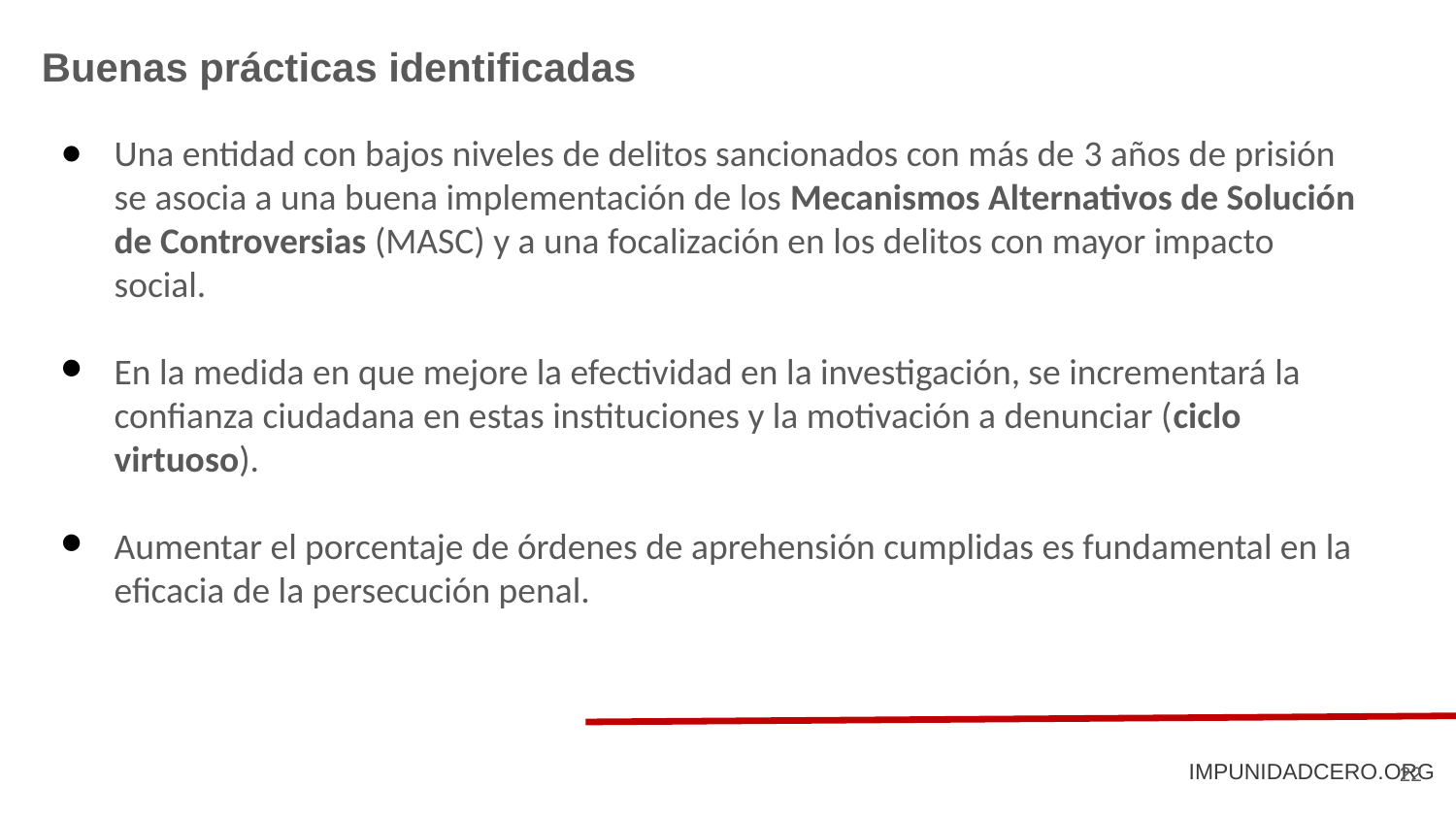

Buenas prácticas identificadas
Una entidad con bajos niveles de delitos sancionados con más de 3 años de prisión se asocia a una buena implementación de los Mecanismos Alternativos de Solución de Controversias (MASC) y a una focalización en los delitos con mayor impacto social.

En la medida en que mejore la efectividad en la investigación, se incrementará la confianza ciudadana en estas instituciones y la motivación a denunciar (ciclo virtuoso).

Aumentar el porcentaje de órdenes de aprehensión cumplidas es fundamental en la eficacia de la persecución penal.
IMPUNIDADCERO.ORG
22